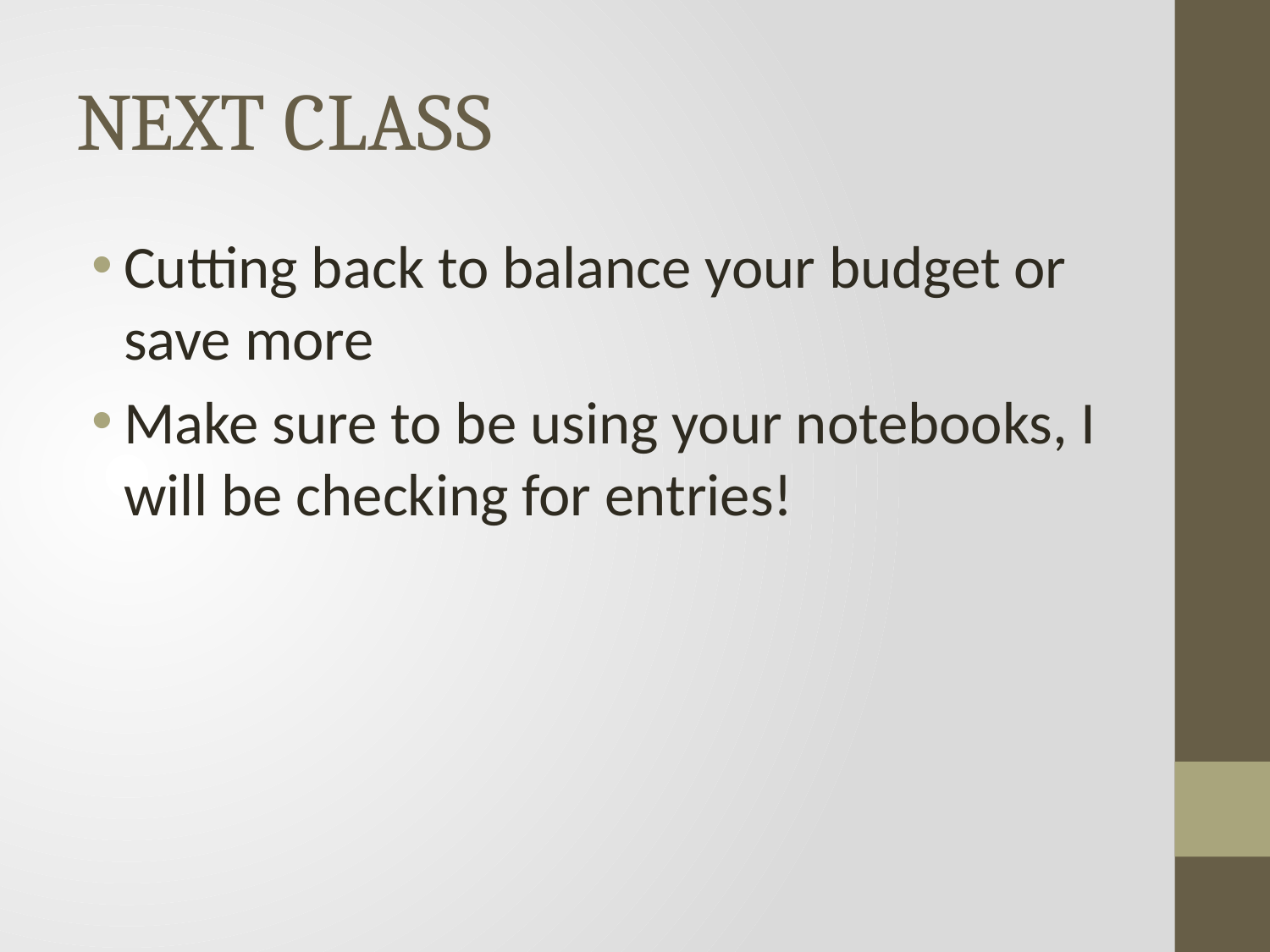

# NEXT CLASS
Cutting back to balance your budget or save more
Make sure to be using your notebooks, I will be checking for entries!